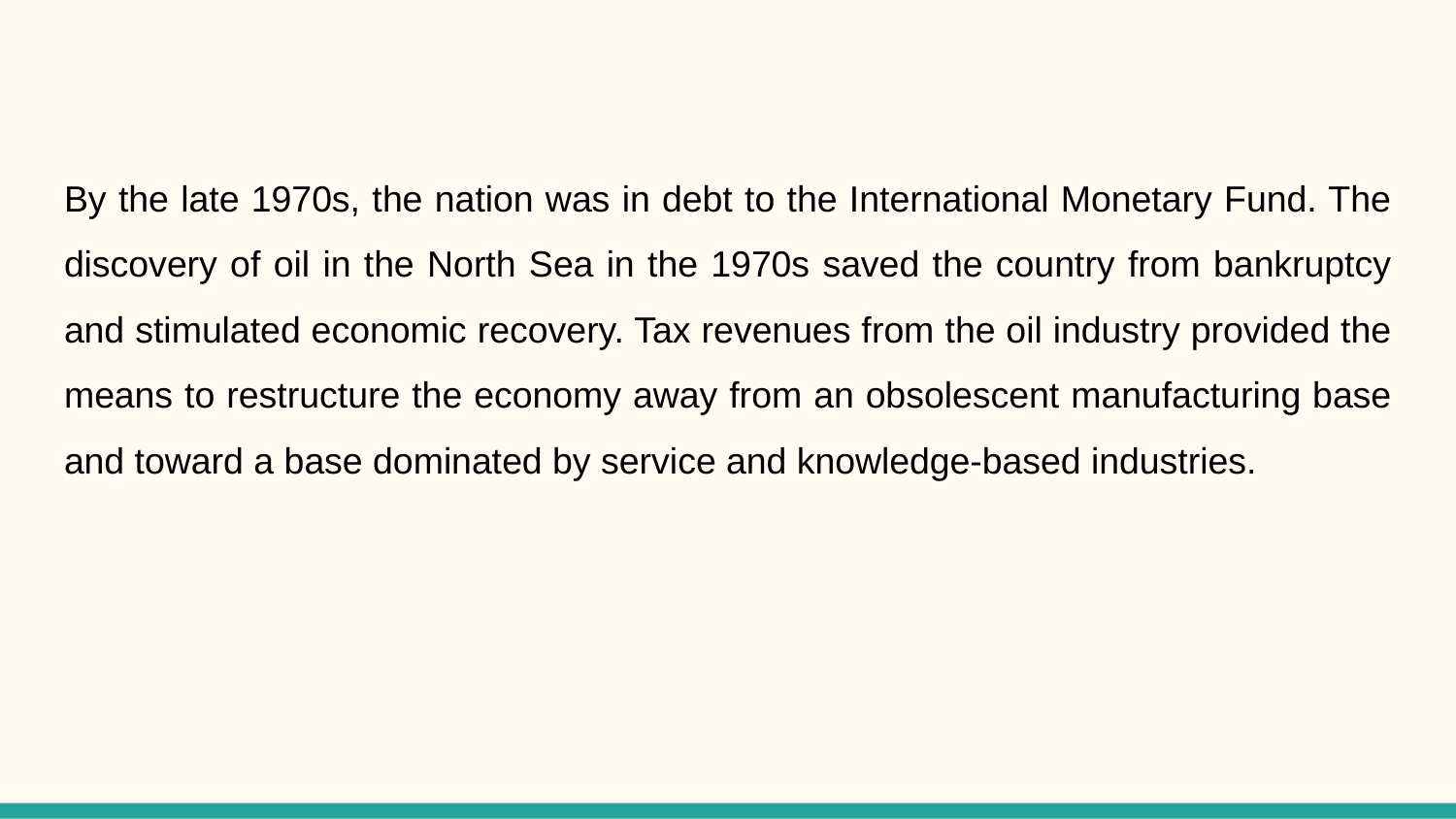

By the late 1970s, the nation was in debt to the International Monetary Fund. The discovery of oil in the North Sea in the 1970s saved the country from bankruptcy and stimulated economic recovery. Tax revenues from the oil industry provided the means to restructure the economy away from an obsolescent manufacturing base and toward a base dominated by service and knowledge-based industries.